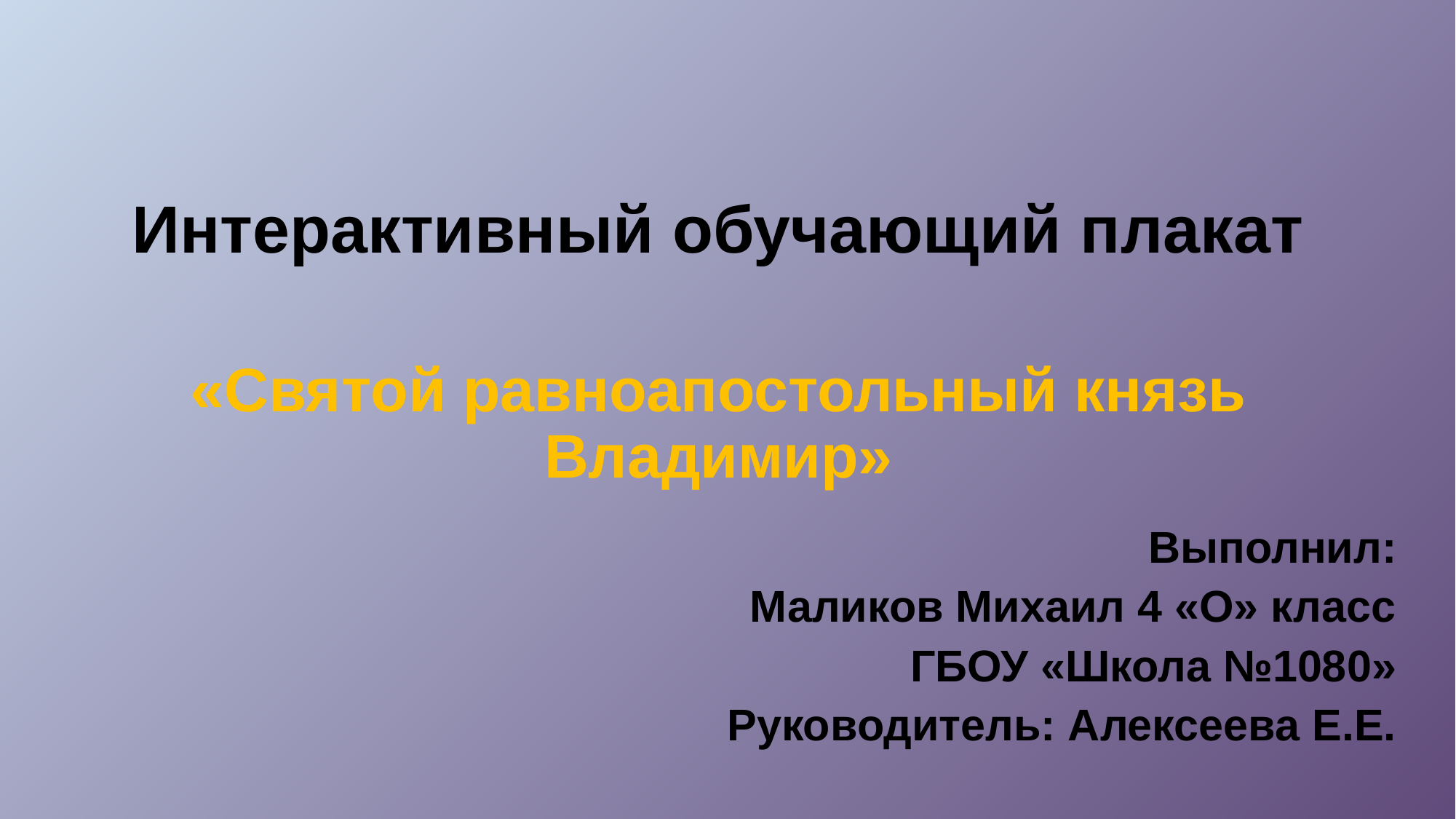

# Интерактивный обучающий плакат
«Святой равноапостольный князь Владимир»
Выполнил:
Маликов Михаил 4 «О» класс
ГБОУ «Школа №1080»
Руководитель: Алексеева Е.Е.